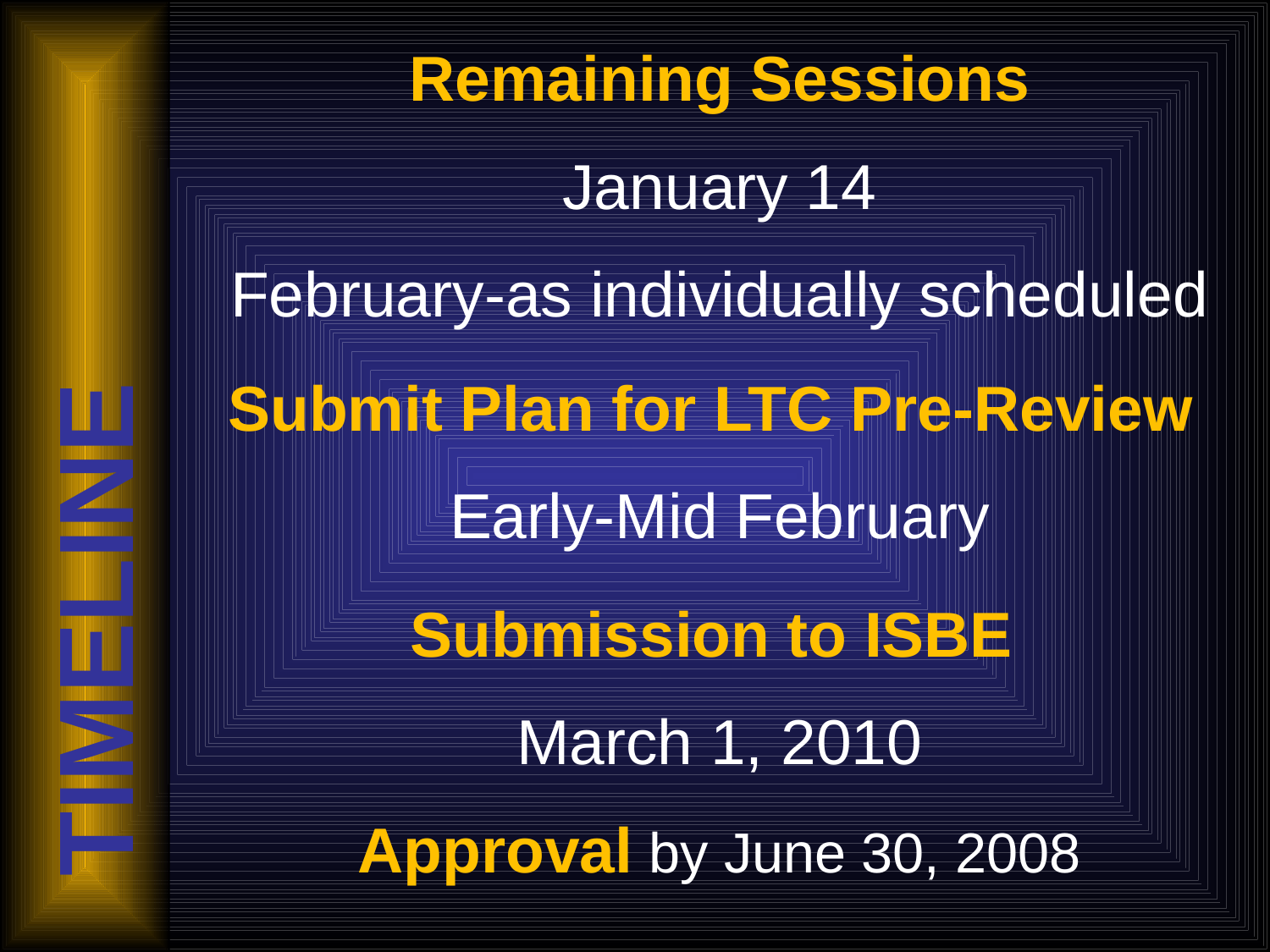

Remaining Sessions
January 14
February-as individually scheduled

Submit Plan for LTC Pre-Review
Early-Mid February

Submission to ISBE
March 1, 2010
Approval by June 30, 2008
TIMELINE